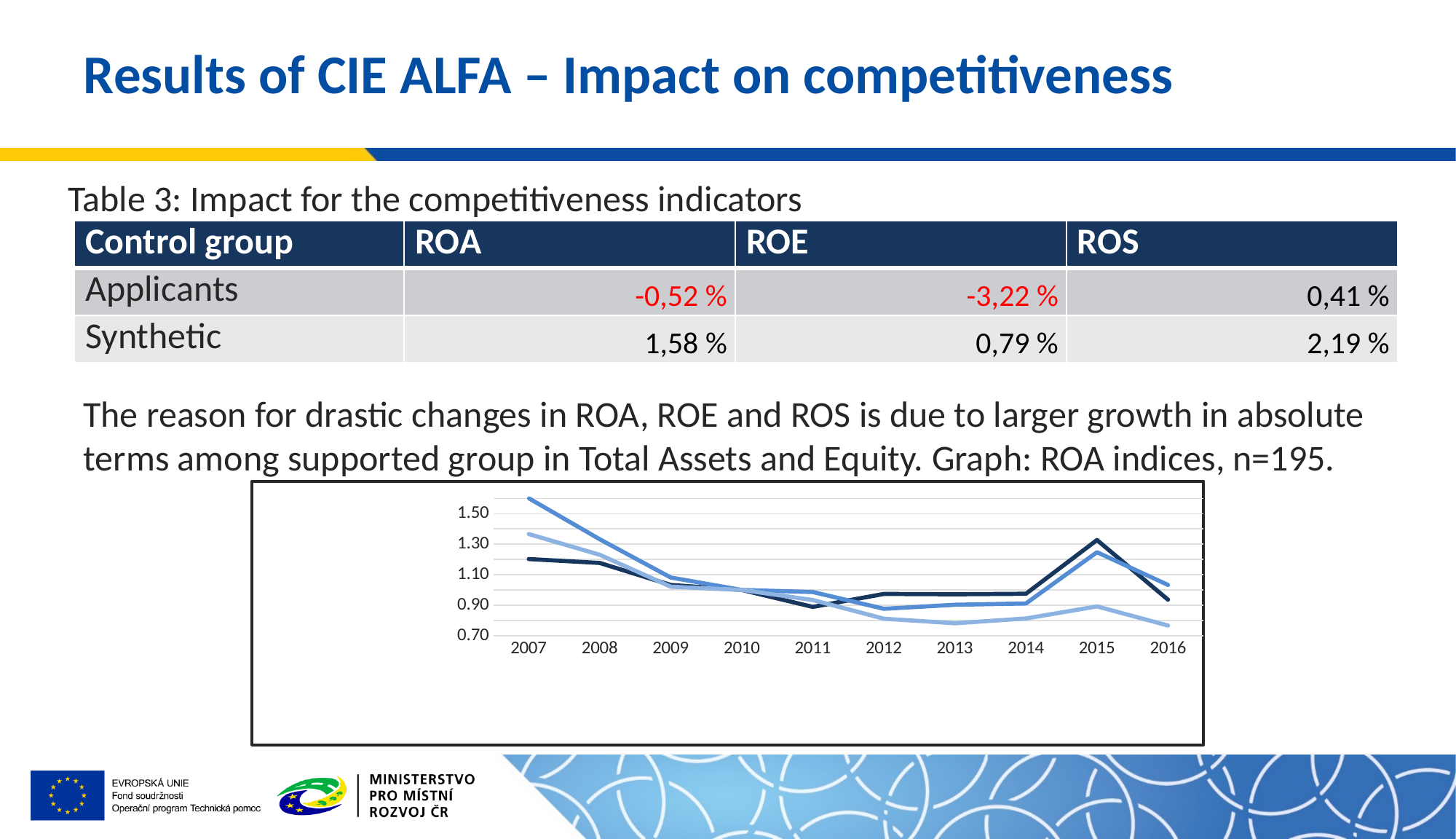

# Results of CIE ALFA – Impact on competitiveness
Table 3: Impact for the competitiveness indicators
| Control group | ROA | ROE | ROS |
| --- | --- | --- | --- |
| Applicants | -0,52 % | -3,22 % | 0,41 % |
| Synthetic | 1,58 % | 0,79 % | 2,19 % |
The reason for drastic changes in ROA, ROE and ROS is due to larger growth in absolute terms among supported group in Total Assets and Equity. Graph: ROA indices, n=195.

### Chart

| Category | Index - Supported | Index - Unsuccessful applicants | Index - Synthetized |
|---|---|---|---|
| 2007 | 1.20257532 | 1.601456231 | 1.366476379 |
| 2008 | 1.177020822 | 1.332052311 | 1.230533993 |
| 2009 | 1.032741232 | 1.081389231 | 1.021514871 |
| 2010 | 1.0 | 1.0 | 1.0 |
| 2011 | 0.888932774 | 0.986405791 | 0.934071122 |
| 2012 | 0.974144945 | 0.876564797 | 0.811750291 |
| 2013 | 0.971547559 | 0.903050251 | 0.781913929 |
| 2014 | 0.975328335 | 0.911542092 | 0.813123754 |
| 2015 | 1.327333859 | 1.247671822 | 0.892052157 |
| 2016 | 0.936271196 | 1.032874234 | 0.766748583 |